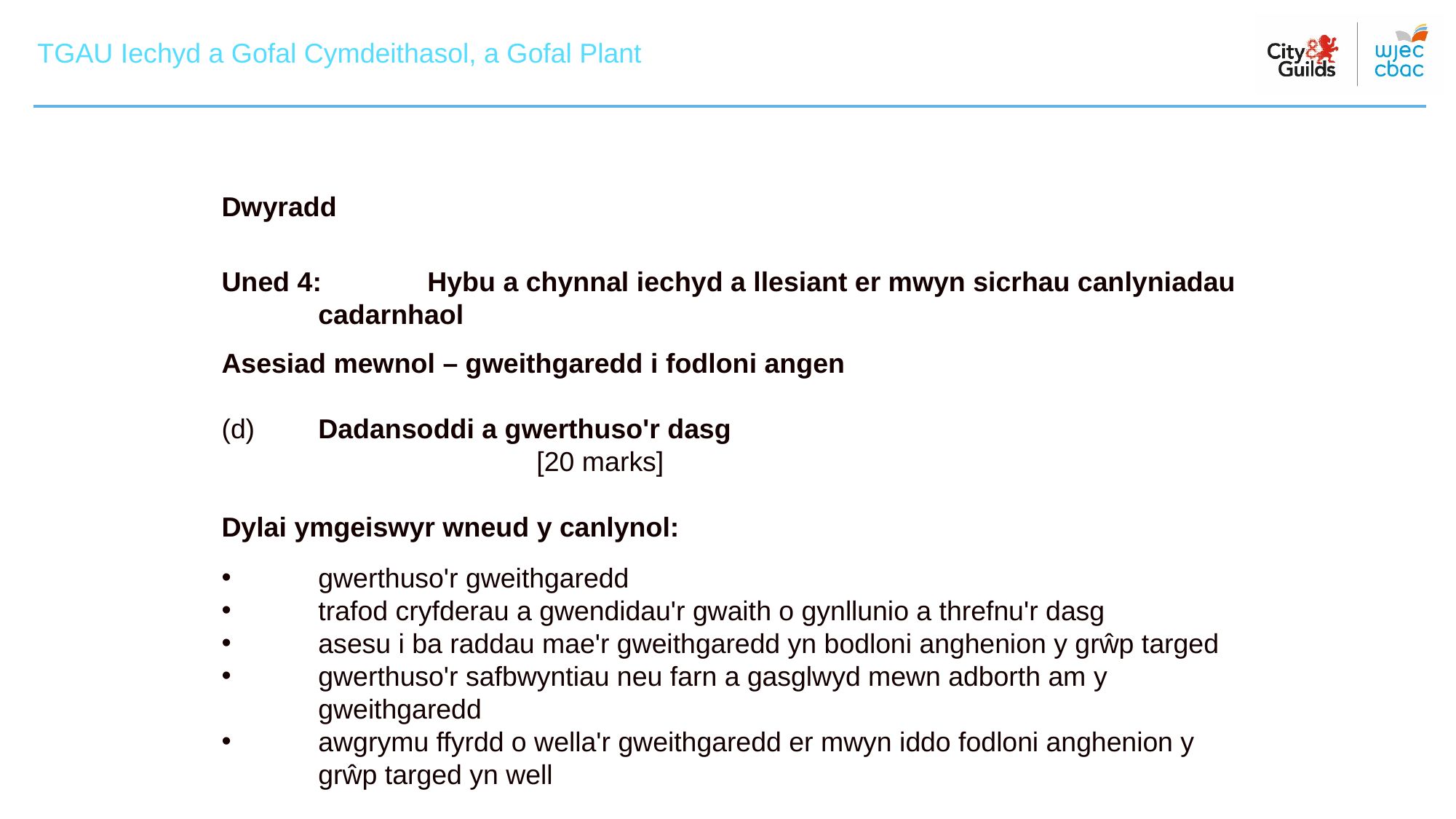

TGAU Iechyd a Gofal Cymdeithasol, a Gofal Plant

TGAU Iechyd a Gofal Cymdeithasol, a Gofal Plant
Dwyradd
Uned 4:	Hybu a chynnal iechyd a llesiant er mwyn sicrhau canlyniadau cadarnhaol

Asesiad mewnol – gweithgaredd i fodloni angen

(d)	Dadansoddi a gwerthuso'r dasg							[20 marks]

Dylai ymgeiswyr wneud y canlynol:

gwerthuso'r gweithgaredd
trafod cryfderau a gwendidau'r gwaith o gynllunio a threfnu'r dasg
asesu i ba raddau mae'r gweithgaredd yn bodloni anghenion y grŵp targed
gwerthuso'r safbwyntiau neu farn a gasglwyd mewn adborth am y gweithgaredd
awgrymu ffyrdd o wella'r gweithgaredd er mwyn iddo fodloni anghenion y grŵp targed yn well